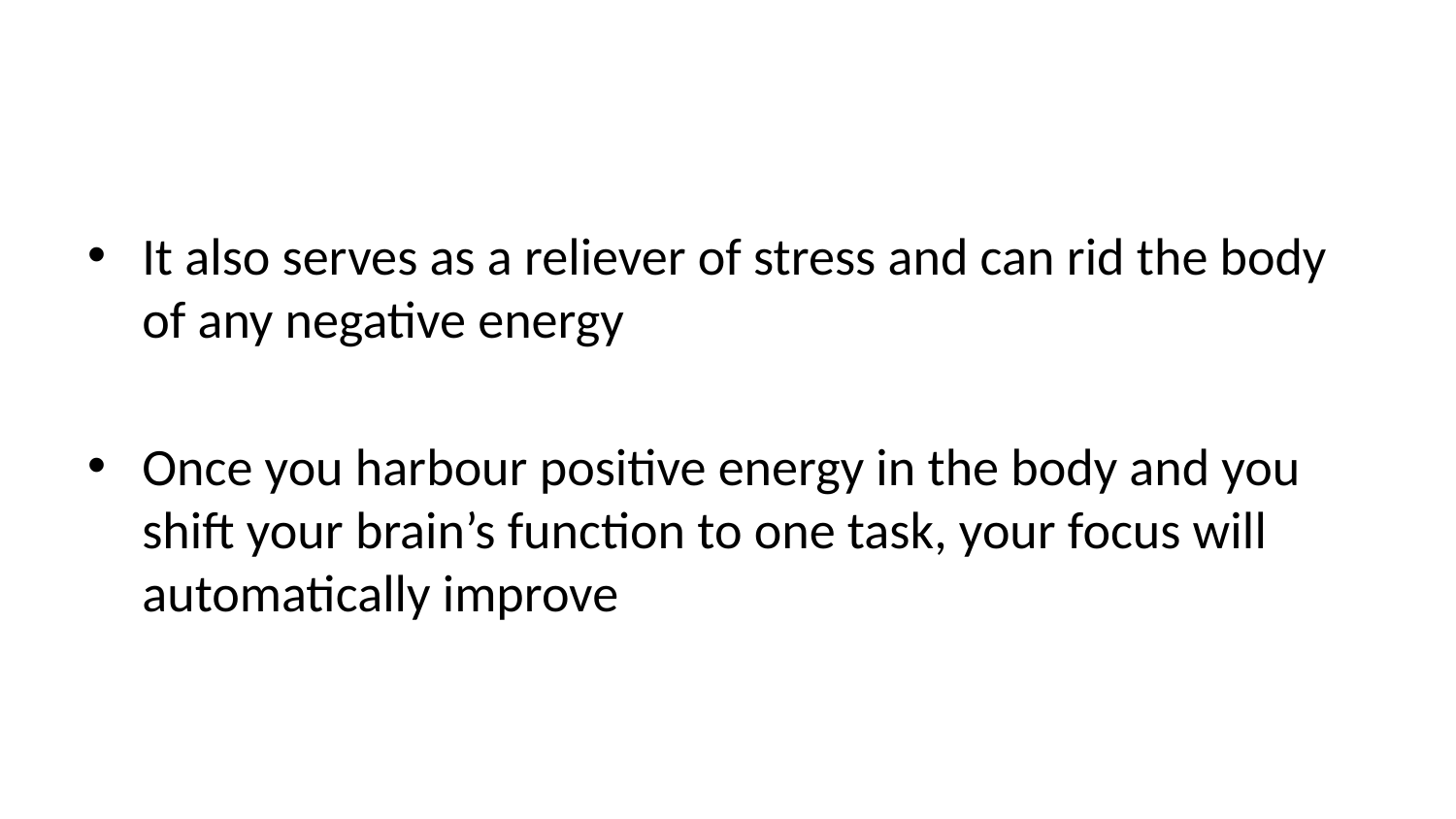

It also serves as a reliever of stress and can rid the body of any negative energy

Once you harbour positive energy in the body and you shift your brain’s function to one task, your focus will automatically improve